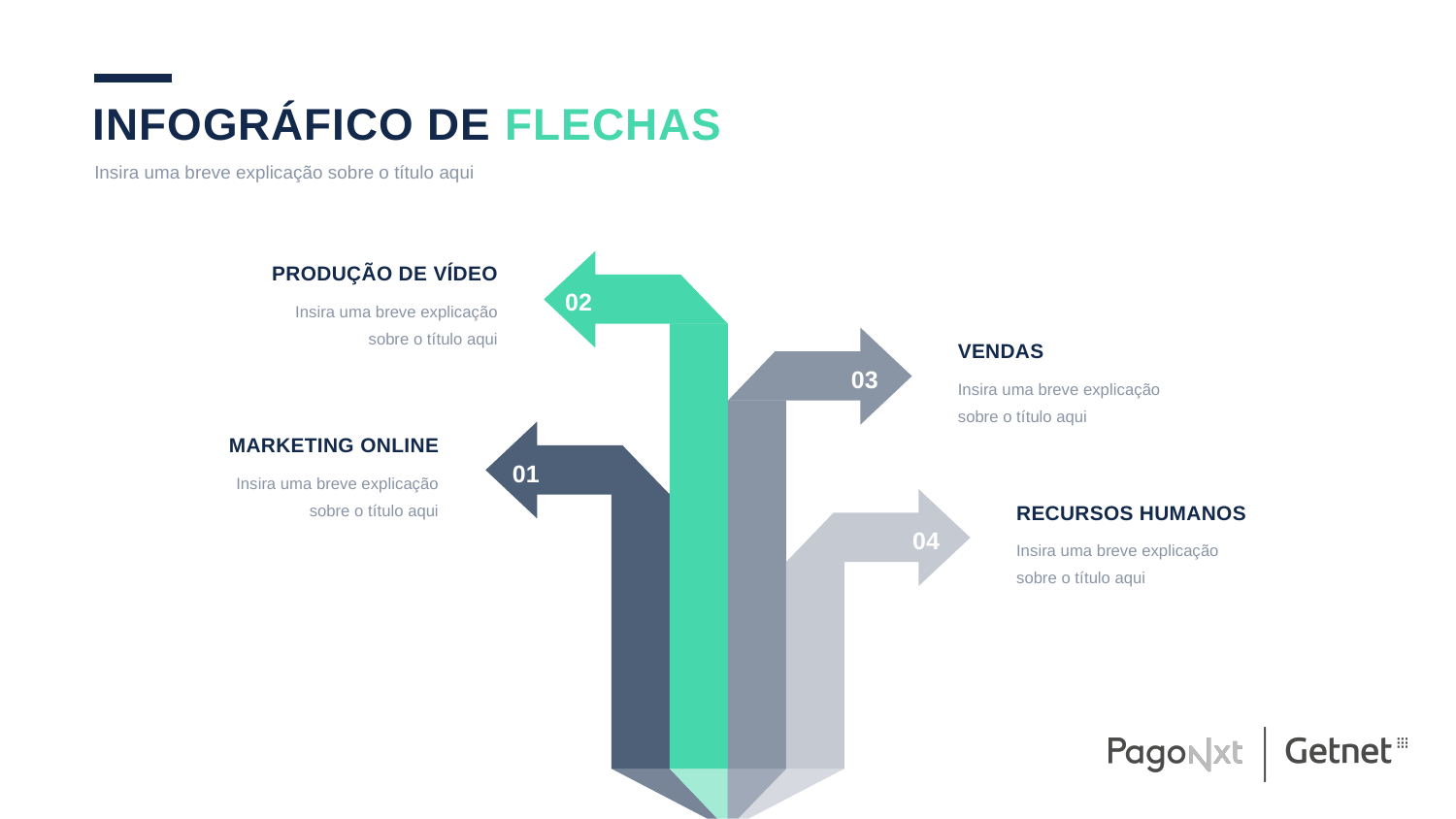

Infográfico de flechas
Insira uma breve explicação sobre o título aqui

Produção de vídeo
02
Insira uma breve explicação sobre o título aqui

vendas
03
Insira uma breve explicação sobre o título aqui

Marketing online
01
Insira uma breve explicação sobre o título aqui

Recursos humanos
04
Insira uma breve explicação sobre o título aqui